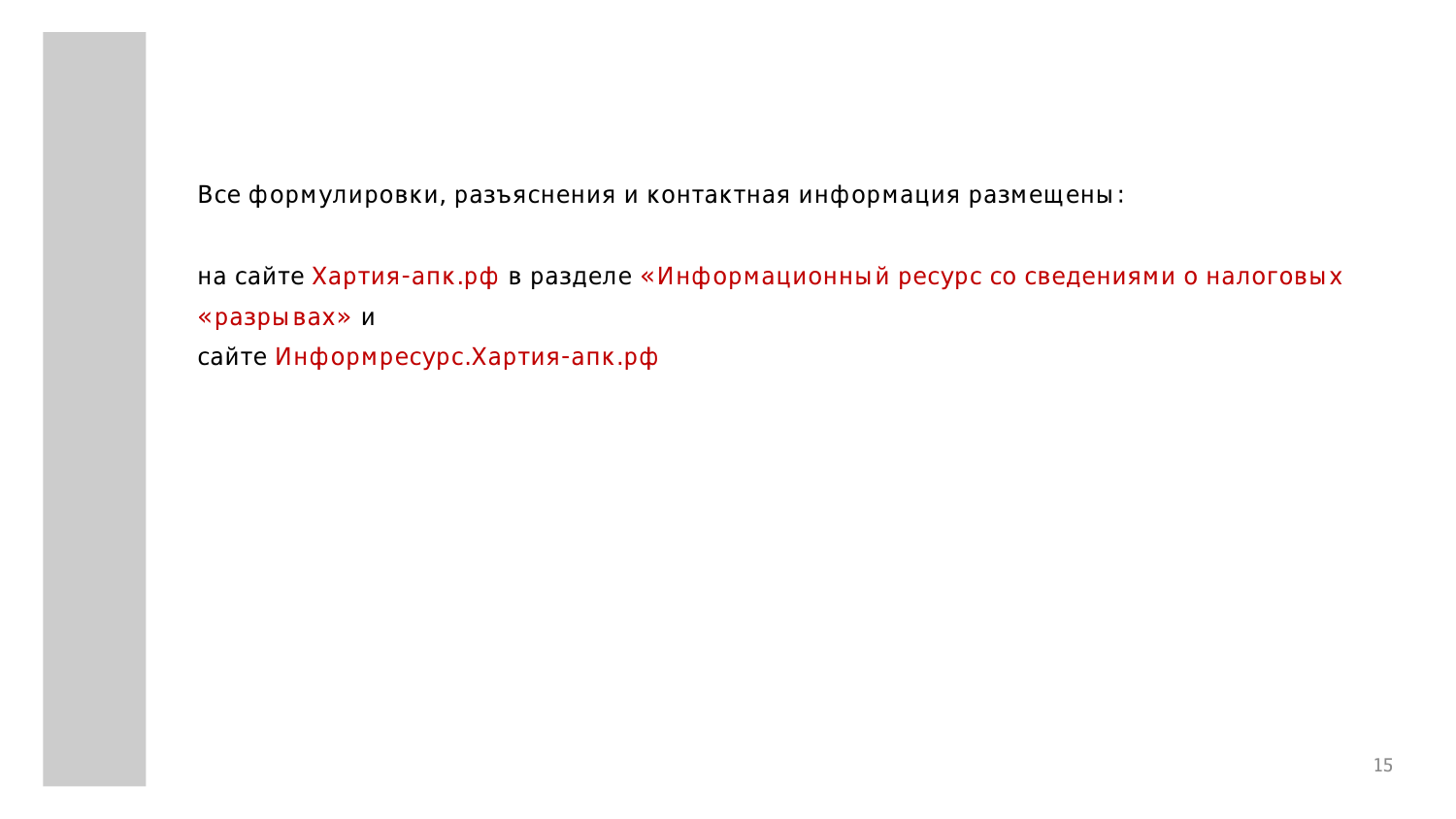

#
Все формулировки, разъяснения и контактная информация размещены:

на сайте Хартия-апк.рф в разделе «Информационный ресурс со сведениями о налоговых «разрывах» и
сайте Информресурс.Хартия-апк.рф

15